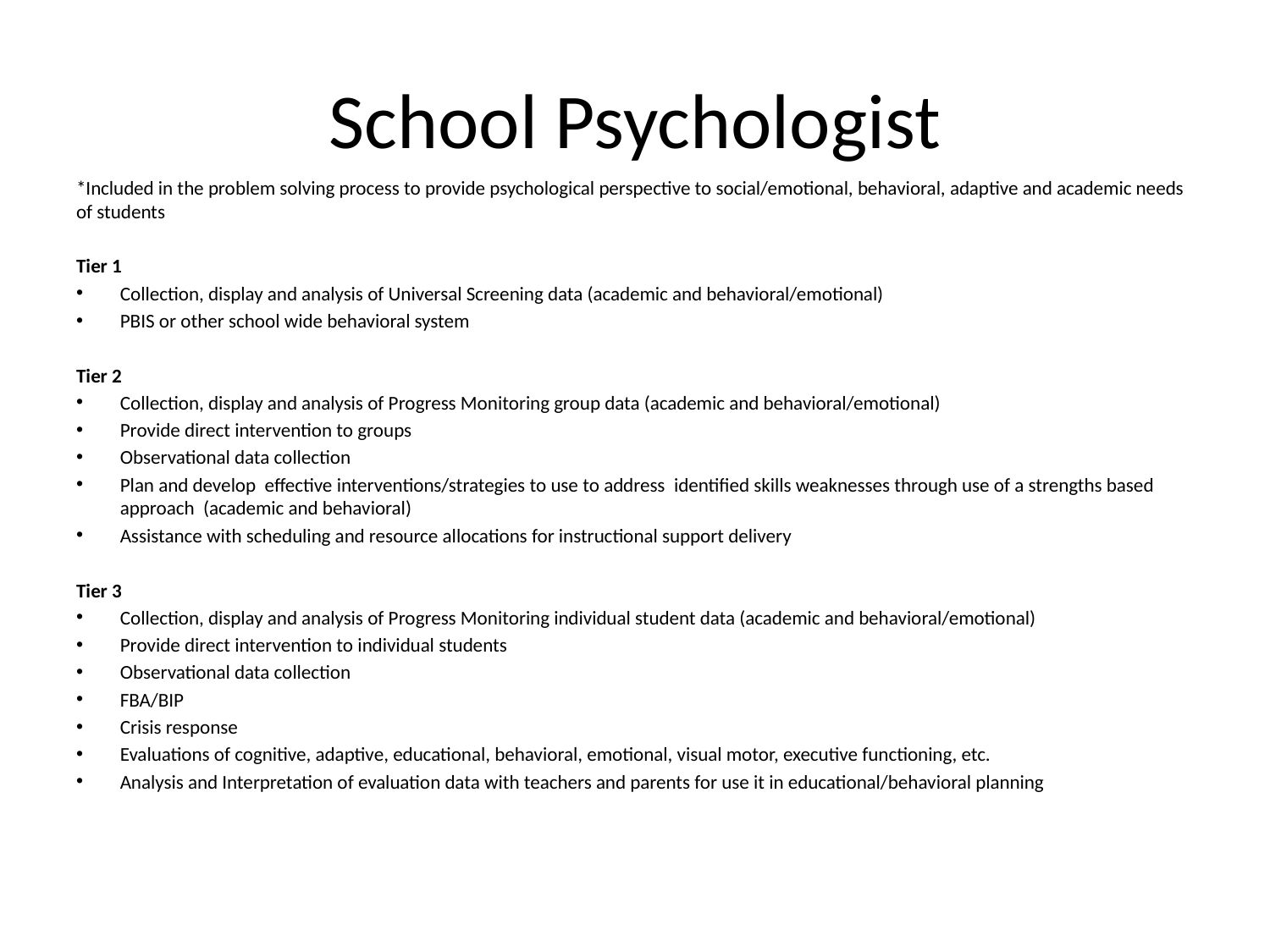

# School Psychologist
*Included in the problem solving process to provide psychological perspective to social/emotional, behavioral, adaptive and academic needs of students

Tier 1
Collection, display and analysis of Universal Screening data (academic and behavioral/emotional)
PBIS or other school wide behavioral system

Tier 2
Collection, display and analysis of Progress Monitoring group data (academic and behavioral/emotional)
Provide direct intervention to groups
Observational data collection
Plan and develop  effective interventions/strategies to use to address  identified skills weaknesses through use of a strengths based approach  (academic and behavioral)
Assistance with scheduling and resource allocations for instructional support delivery

Tier 3
Collection, display and analysis of Progress Monitoring individual student data (academic and behavioral/emotional)
Provide direct intervention to individual students
Observational data collection
FBA/BIP
Crisis response
Evaluations of cognitive, adaptive, educational, behavioral, emotional, visual motor, executive functioning, etc.
Analysis and Interpretation of evaluation data with teachers and parents for use it in educational/behavioral planning